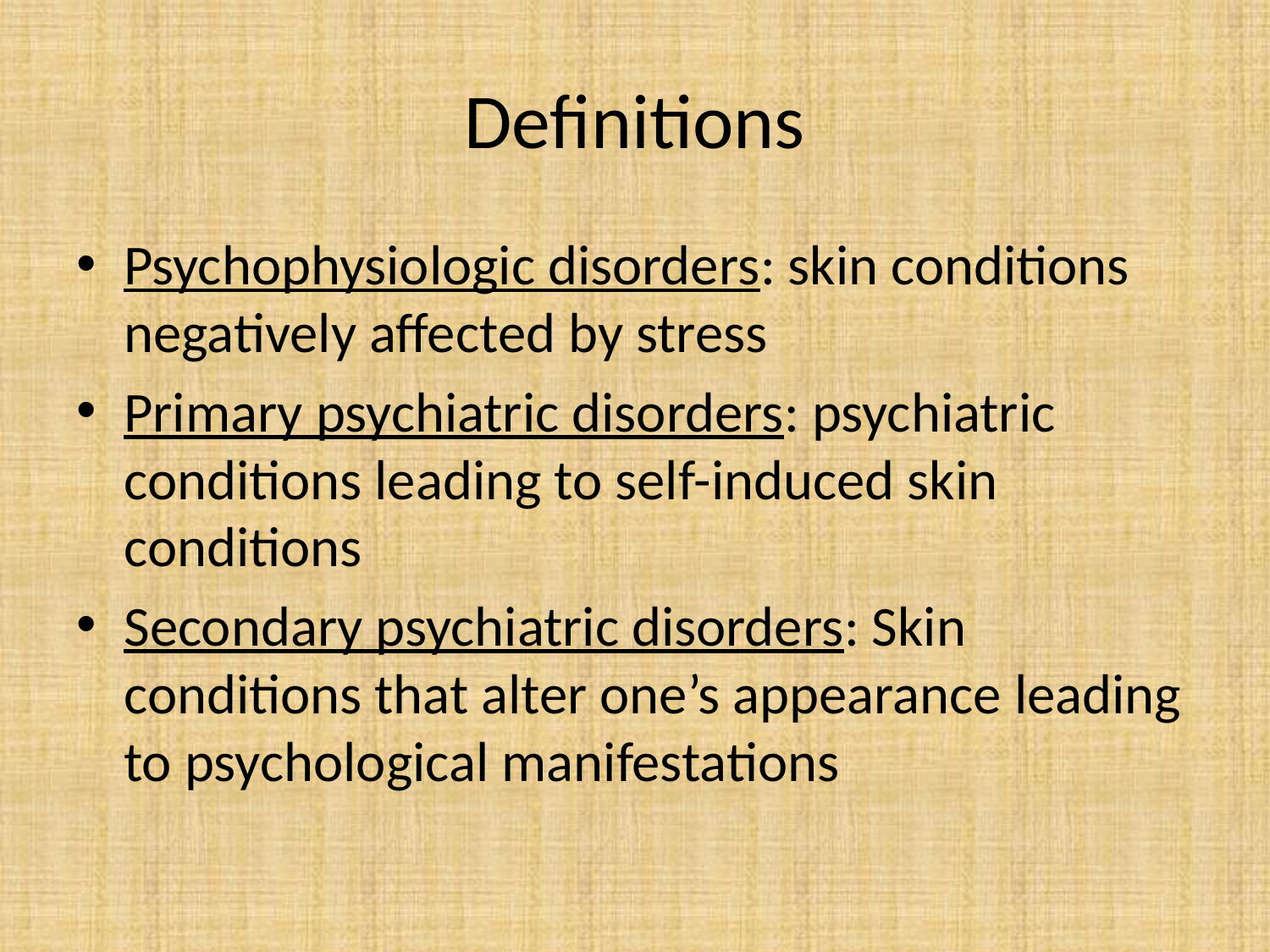

# Definitions
Psychophysiologic disorders: skin conditions negatively affected by stress
Primary psychiatric disorders: psychiatric conditions leading to self-induced skin conditions
Secondary psychiatric disorders: Skin conditions that alter one’s appearance leading to psychological manifestations